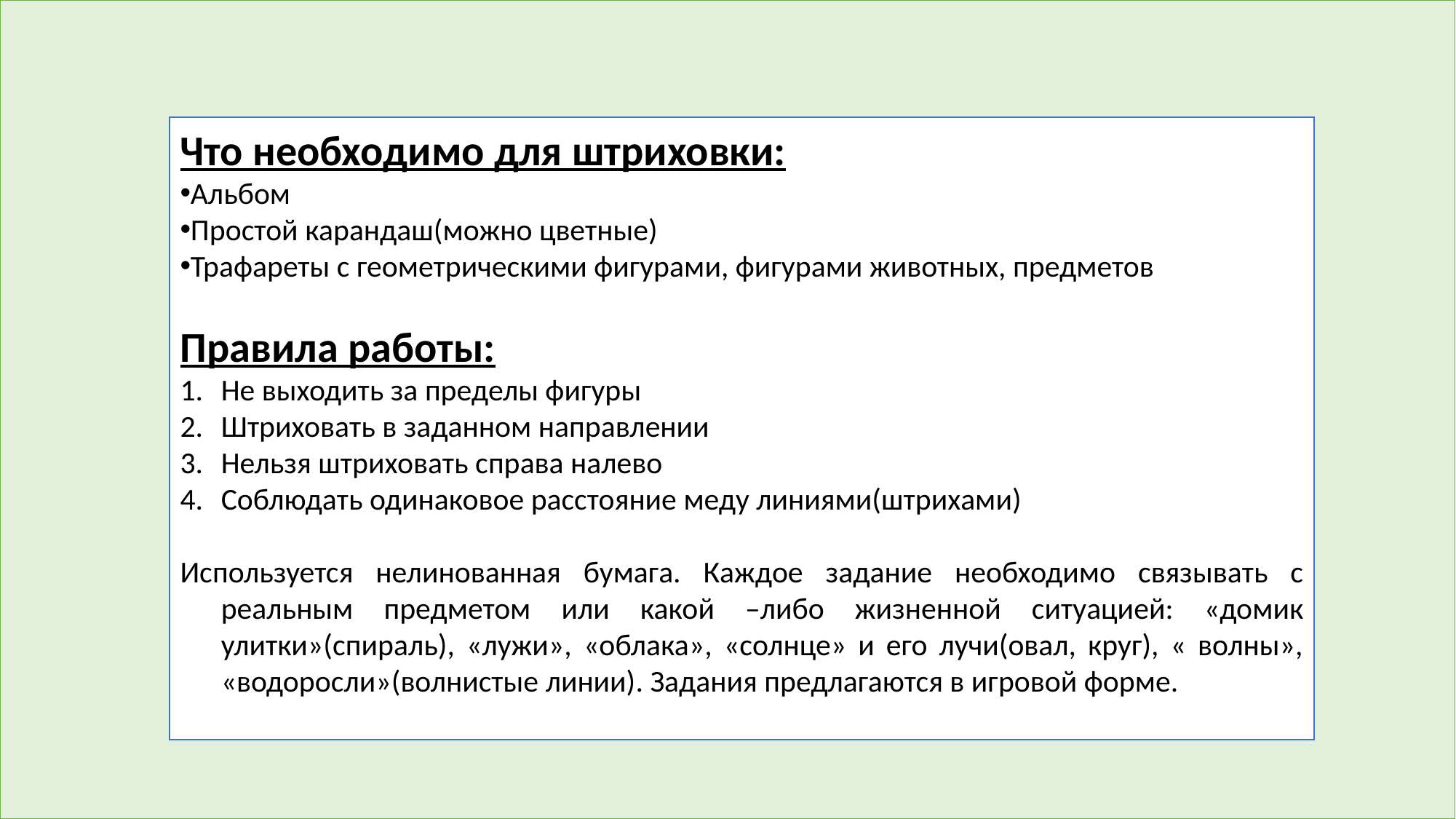

#
Что необходимо для штриховки:
Альбом
Простой карандаш(можно цветные)
Трафареты с геометрическими фигурами, фигурами животных, предметов

Правила работы:
Не выходить за пределы фигуры
Штриховать в заданном направлении
Нельзя штриховать справа налево
Соблюдать одинаковое расстояние меду линиями(штрихами)

Используется нелинованная бумага. Каждое задание необходимо связывать с реальным предметом или какой –либо жизненной ситуацией: «домик улитки»(спираль), «лужи», «облака», «солнце» и его лучи(овал, круг), « волны», «водоросли»(волнистые линии). Задания предлагаются в игровой форме.